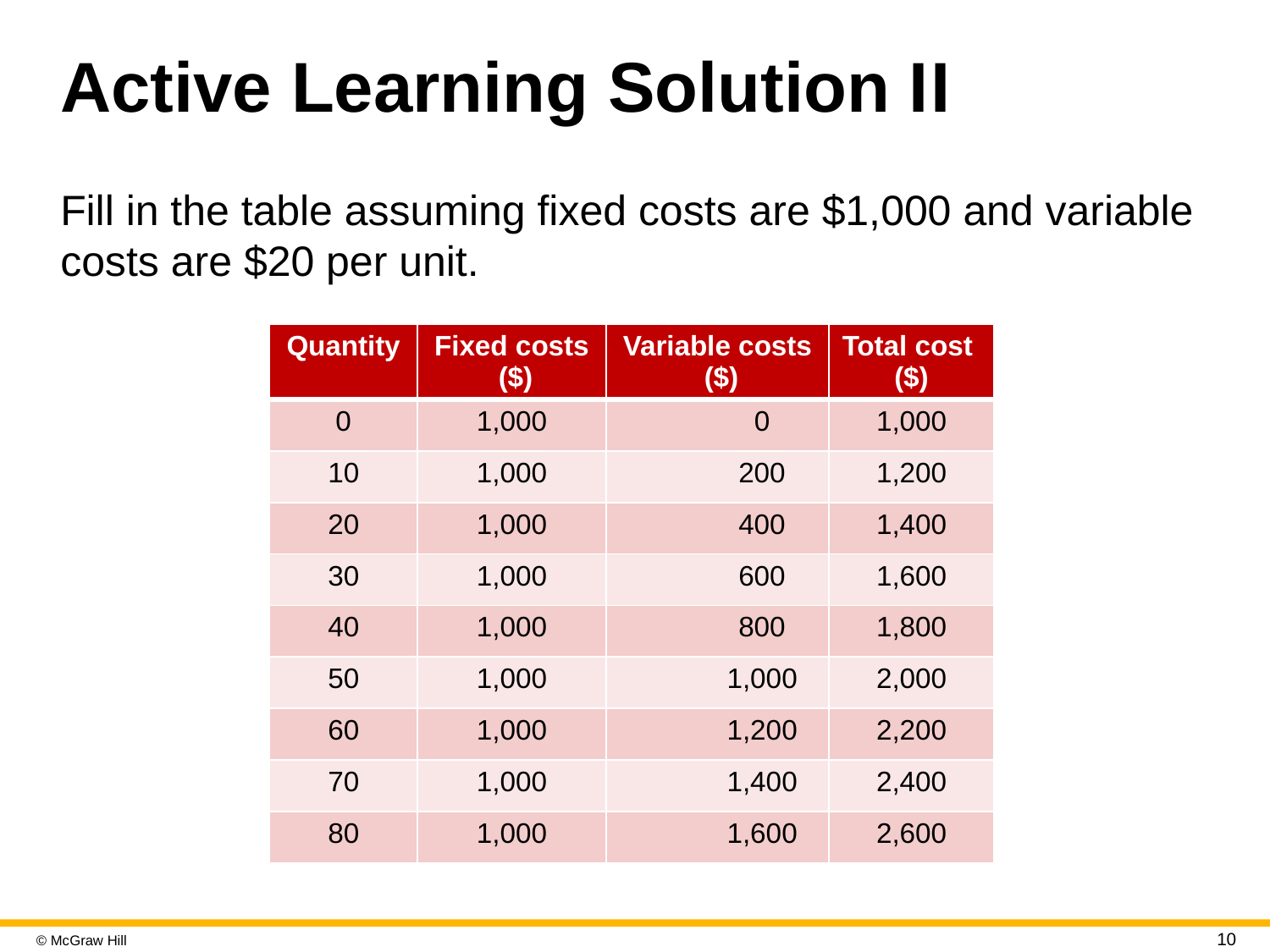

# Active Learning Solution I I
Fill in the table assuming fixed costs are $1,000 and variable costs are $20 per unit.
| Quantity | Fixed costs ($) | Variable costs ($) | Total cost ($) |
| --- | --- | --- | --- |
| 0 | 1,000 | 0 | 1,000 |
| 10 | 1,000 | 200 | 1,200 |
| 20 | 1,000 | 400 | 1,400 |
| 30 | 1,000 | 600 | 1,600 |
| 40 | 1,000 | 800 | 1,800 |
| 50 | 1,000 | 1,000 | 2,000 |
| 60 | 1,000 | 1,200 | 2,200 |
| 70 | 1,000 | 1,400 | 2,400 |
| 80 | 1,000 | 1,600 | 2,600 |